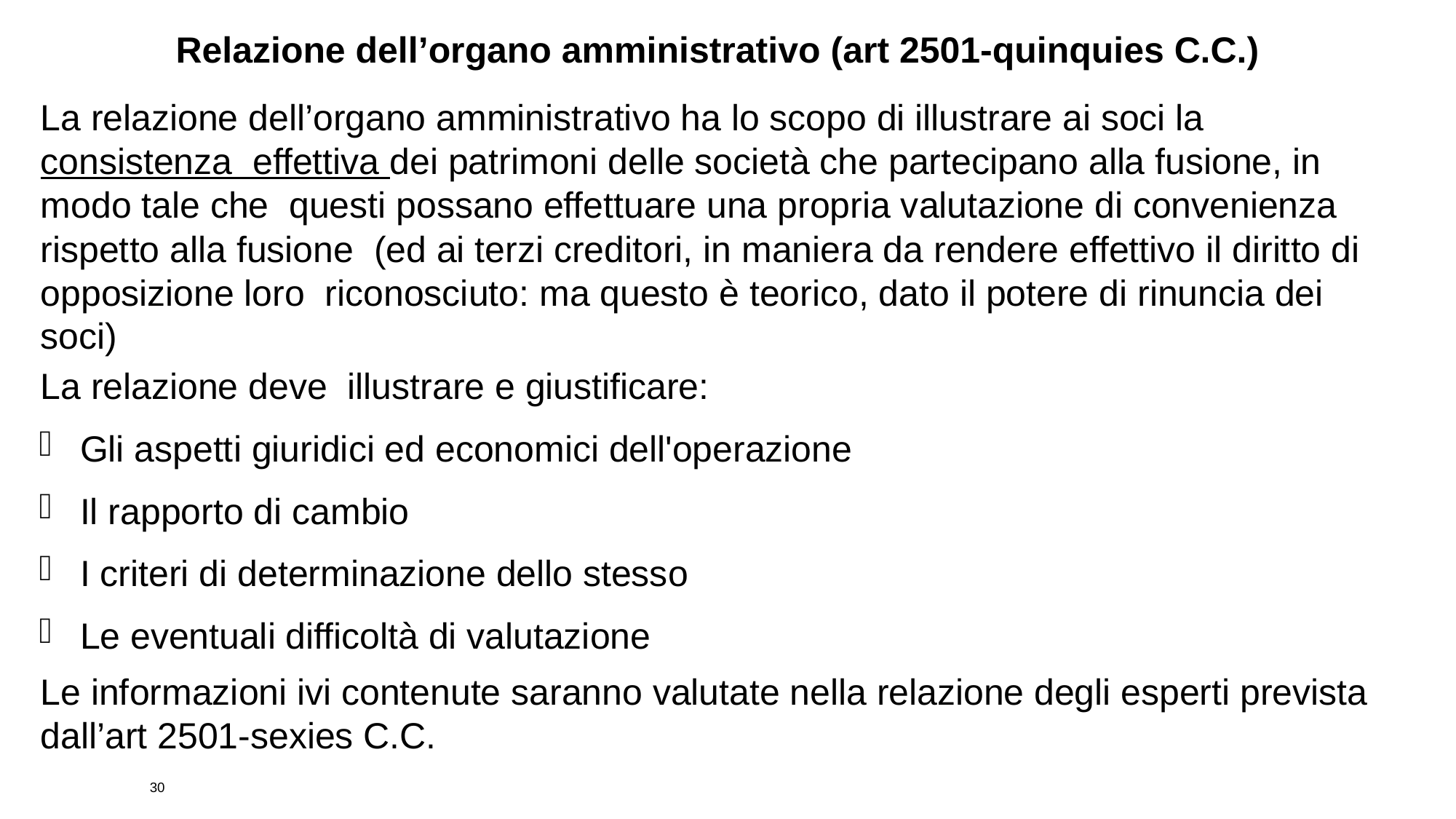

Relazione dell’organo amministrativo (art 2501-quinquies C.C.)
La relazione dell’organo amministrativo ha lo scopo di illustrare ai soci la consistenza  effettiva dei patrimoni delle società che partecipano alla fusione, in modo tale che  questi possano effettuare una propria valutazione di convenienza rispetto alla fusione  (ed ai terzi creditori, in maniera da rendere effettivo il diritto di opposizione loro  riconosciuto: ma questo è teorico, dato il potere di rinuncia dei soci)
La relazione deve  illustrare e giustificare:
Gli aspetti giuridici ed economici dell'operazione
Il rapporto di cambio
I criteri di determinazione dello stesso
Le eventuali difficoltà di valutazione
Le informazioni ivi contenute saranno valutate nella relazione degli esperti prevista
dall’art 2501-sexies C.C.											30